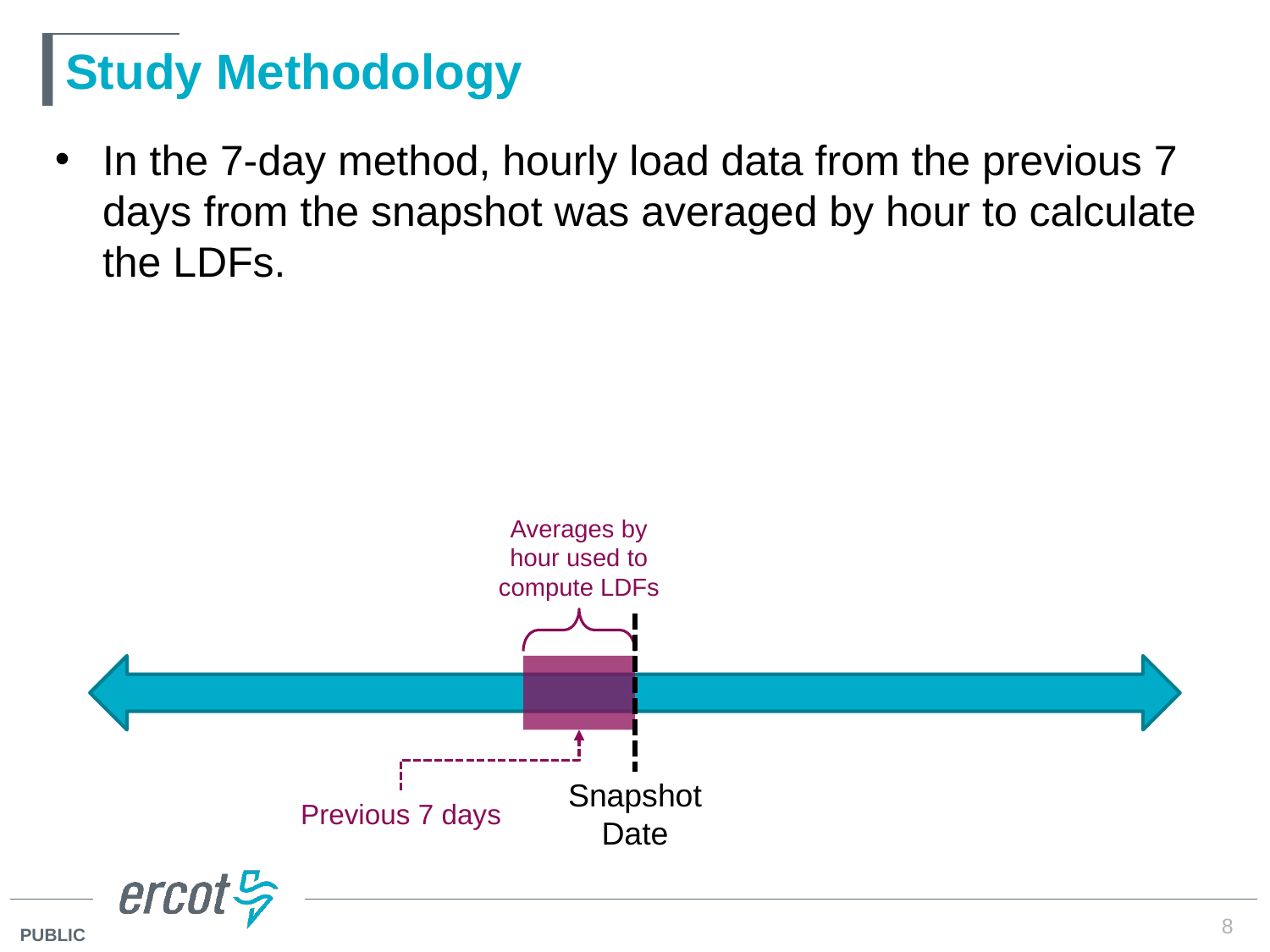

# Study Methodology
In the 7-day method, hourly load data from the previous 7 days from the snapshot was averaged by hour to calculate the LDFs.

Averages by hour used to compute LDFs

Snapshot Date
Previous 7 days
8